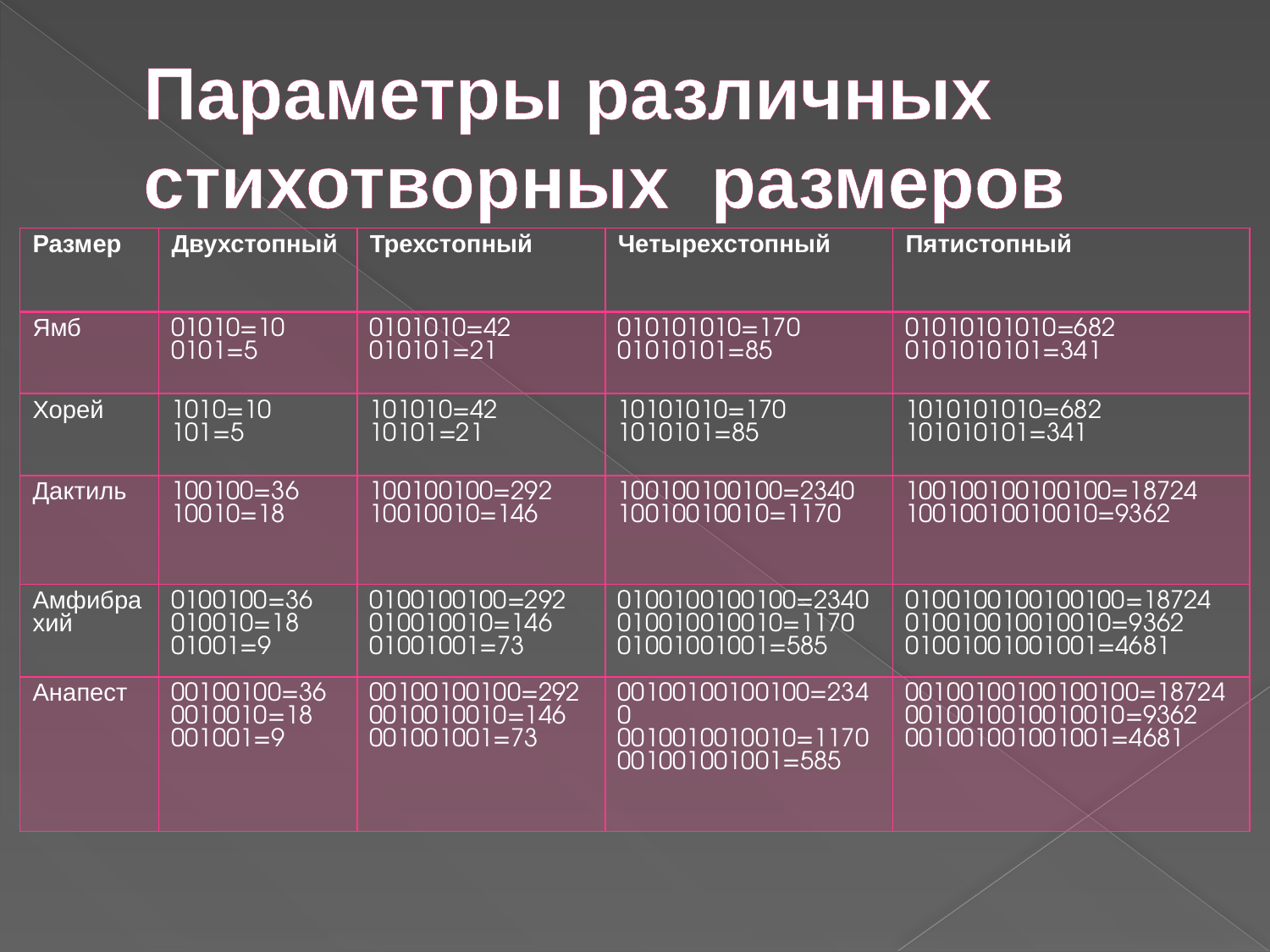

# Параметры различных стихотворных  размеров
| Размер | Двухстопный | Трехстопный | Четырехстопный | Пятистопный |
| --- | --- | --- | --- | --- |
| Ямб | 01010=10 0101=5 | 0101010=42 010101=21 | 010101010=170 01010101=85 | 01010101010=682 0101010101=341 |
| Хорей | 1010=10 101=5 | 101010=42 10101=21 | 10101010=170 1010101=85 | 1010101010=682 101010101=341 |
| Дактиль | 100100=36 10010=18 | 100100100=292 10010010=146 | 100100100100=2340 10010010010=1170 | 100100100100100=18724 10010010010010=9362 |
| Амфибрахий | 0100100=36 010010=18 01001=9 | 0100100100=292 010010010=146 01001001=73 | 0100100100100=2340 010010010010=1170 01001001001=585 | 0100100100100100=18724 010010010010010=9362 01001001001001=4681 |
| Анапест | 00100100=36 0010010=18 001001=9 | 00100100100=292 0010010010=146 001001001=73 | 00100100100100=2340 0010010010010=1170 001001001001=585 | 00100100100100100=18724 0010010010010010=9362 001001001001001=4681 |